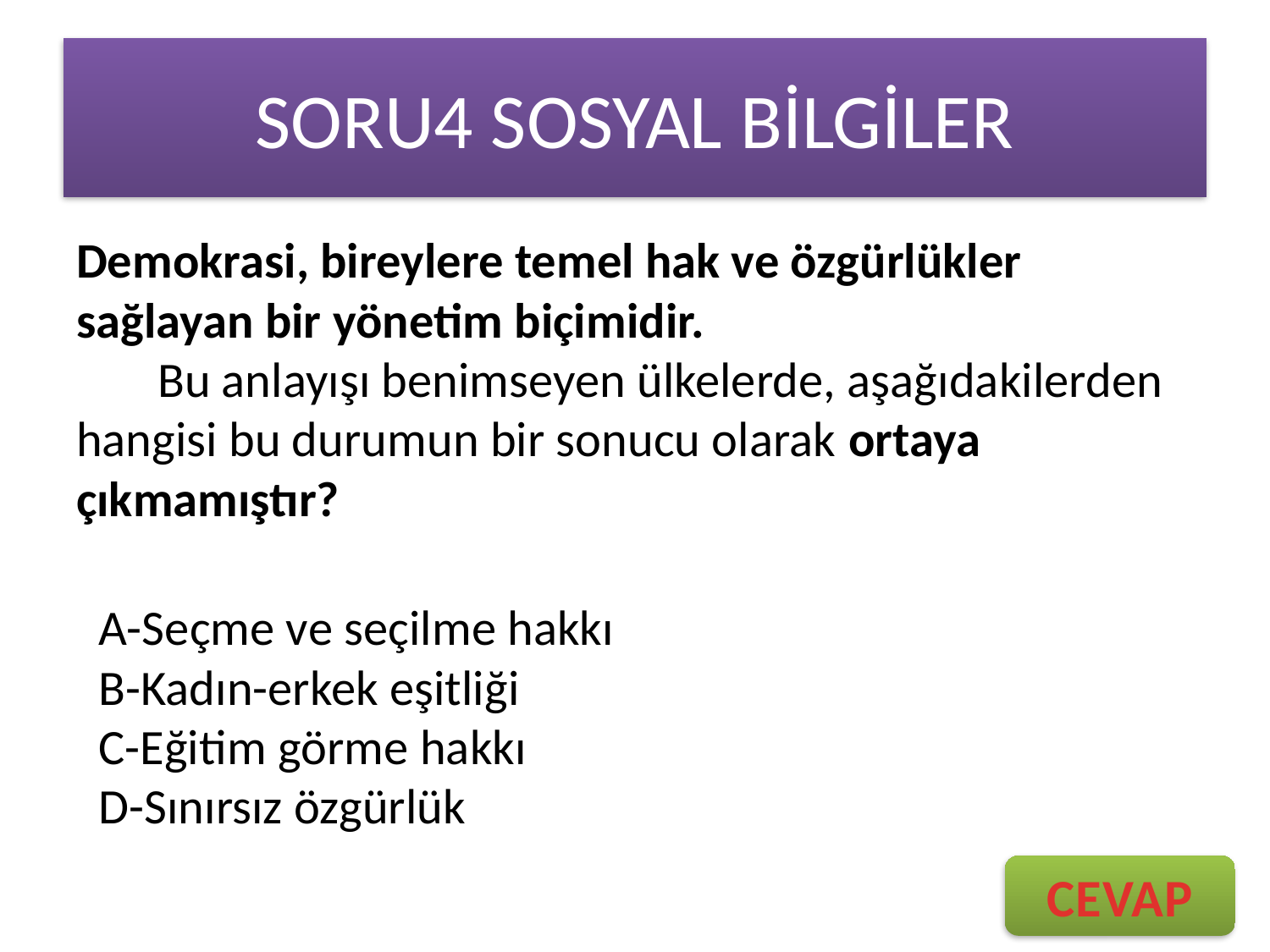

# SORU4 SOSYAL BİLGİLER
Demokrasi, bireylere temel hak ve özgürlükler sağlayan bir yönetim biçimidir.
  	Bu anlayışı benimseyen ülkelerde, aşağıdakilerden hangisi bu durumun bir sonucu olarak ortaya çıkmamıştır?
  A-Seçme ve seçilme hakkı
  B-Kadın-erkek eşitliği
  C-Eğitim görme hakkı
  D-Sınırsız özgürlük
CEVAP